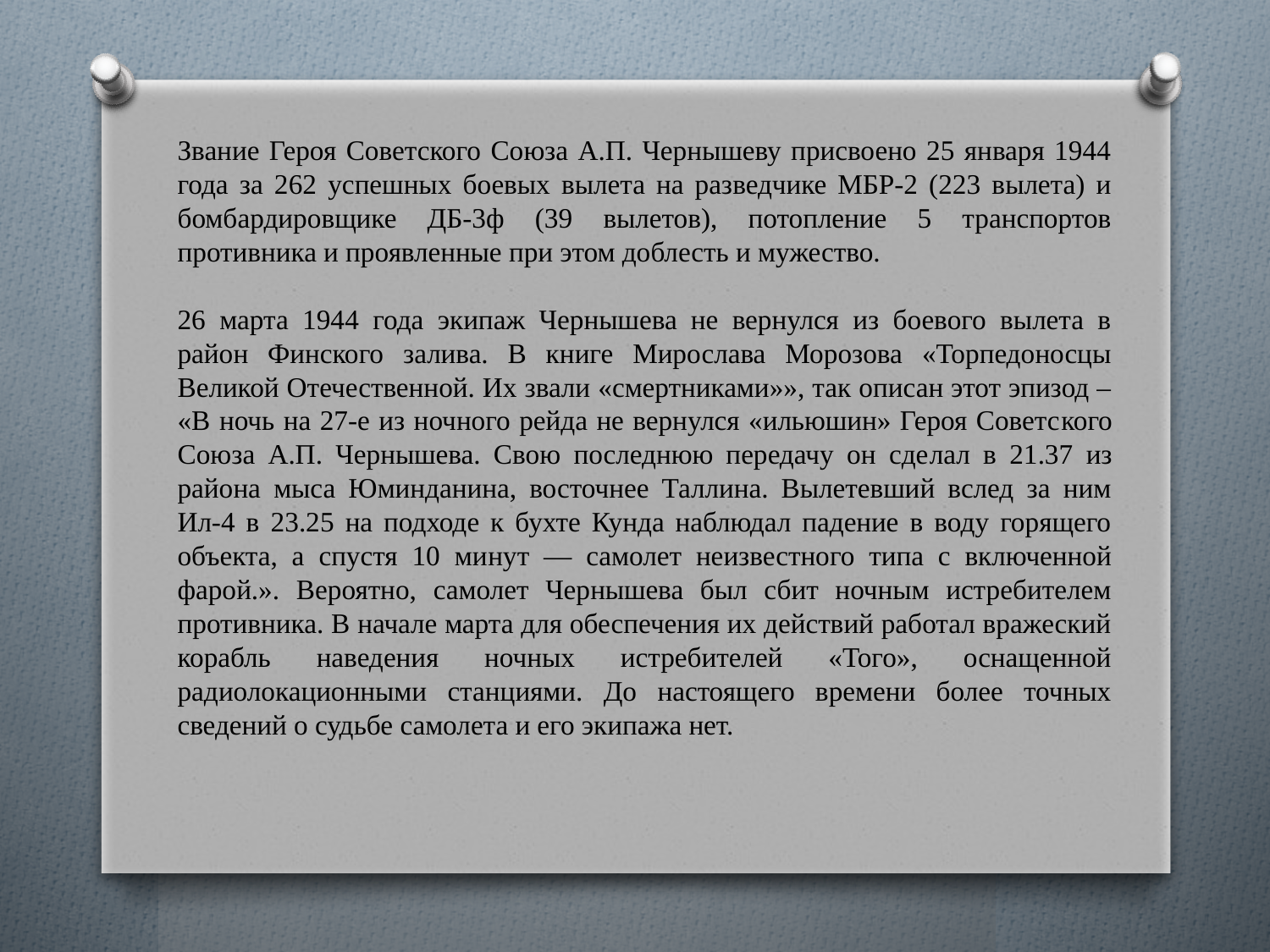

Звание Героя Советского Союза А.П. Чернышеву присвоено 25 января 1944 года за 262 успешных боевых вылета на разведчике МБР-2 (223 вылета) и бомбардировщике ДБ-3ф (39 вылетов), потопление 5 транспортов противника и проявленные при этом доблесть и мужество.

26 марта 1944 года экипаж Чернышева не вернулся из боевого вылета в район Финского залива. В книге Мирослава Морозова «Торпедоносцы Великой Отечественной. Их звали «смертниками»», так описан этот эпизод – «В ночь на 27-е из ночного рейда не вернулся «ильюшин» Героя Советс­кого Союза А.П. Чернышева. Свою последнюю передачу он сде­лал в 21.37 из района мыса Юминданина, восточнее Таллина. Вылетевший вслед за ним Ил-4 в 23.25 на подходе к бухте Кунда наблюдал падение в воду горящего объекта, а спустя 10 ми­нут — самолет неизвестного типа с включенной фарой.». Вероятно, самолет Чернышева был сбит ночным истребителем противника. В начале марта для обеспечения их действий работал вражеский корабль наведения ночных истребителей «Того», оснащенной радиолокационными станциями. До настоящего времени более точных сведений о судьбе самолета и его экипажа нет.